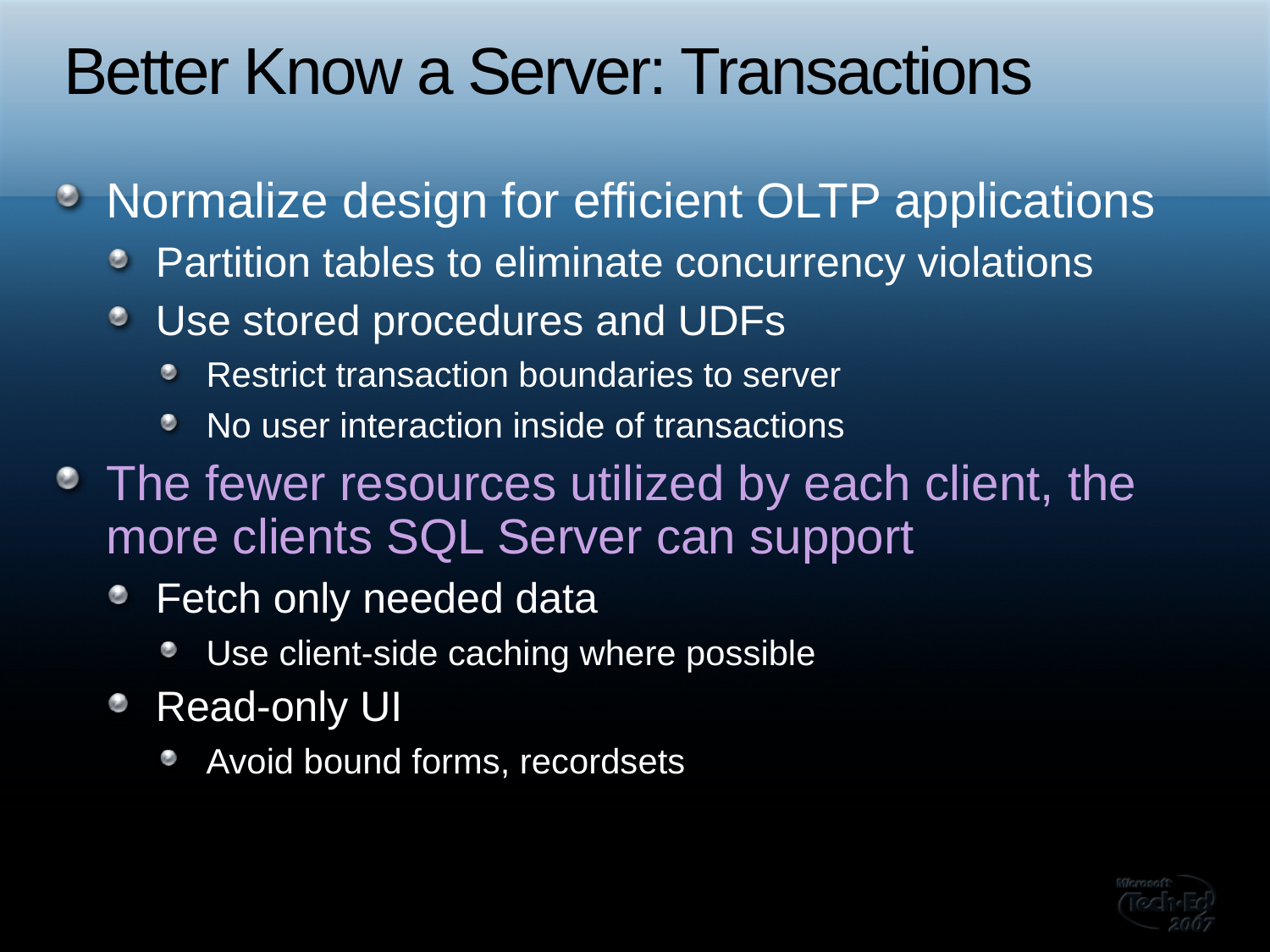

Better Know a Server: Transactions
Normalize design for efficient OLTP applications
Partition tables to eliminate concurrency violations
Use stored procedures and UDFs
Restrict transaction boundaries to server
No user interaction inside of transactions
The fewer resources utilized by each client, the more clients SQL Server can support
Fetch only needed data
Use client-side caching where possible
Read-only UI
Avoid bound forms, recordsets